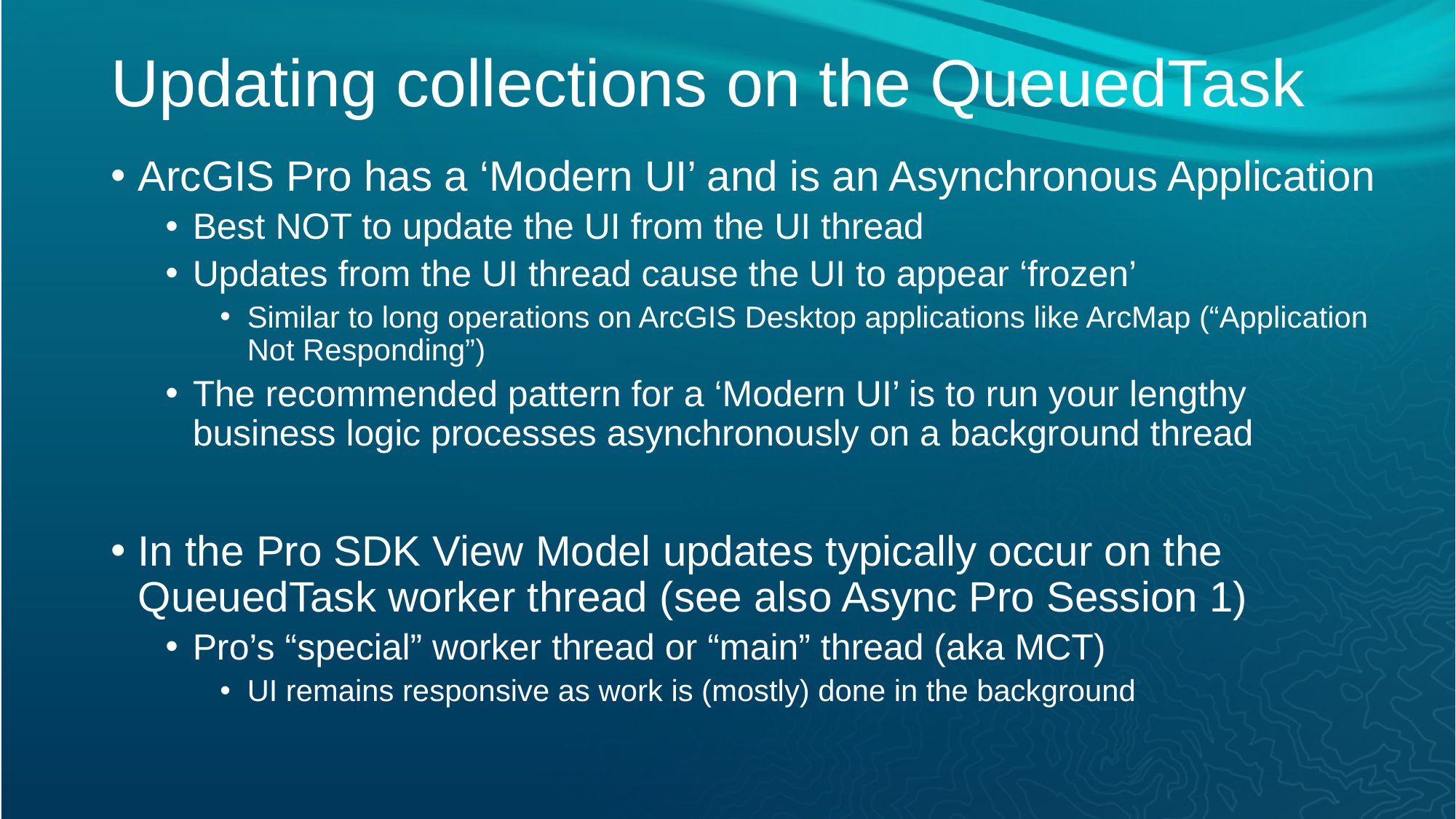

# Updating collections on the QueuedTask
ArcGIS Pro has a ‘Modern UI’ and is an Asynchronous Application
Best NOT to update the UI from the UI thread
Updates from the UI thread cause the UI to appear ‘frozen’
Similar to long operations on ArcGIS Desktop applications like ArcMap (“Application Not Responding”)
The recommended pattern for a ‘Modern UI’ is to run your lengthy business logic processes asynchronously on a background thread

In the Pro SDK View Model updates typically occur on the QueuedTask worker thread (see also Async Pro Session 1)
Pro’s “special” worker thread or “main” thread (aka MCT)
UI remains responsive as work is (mostly) done in the background